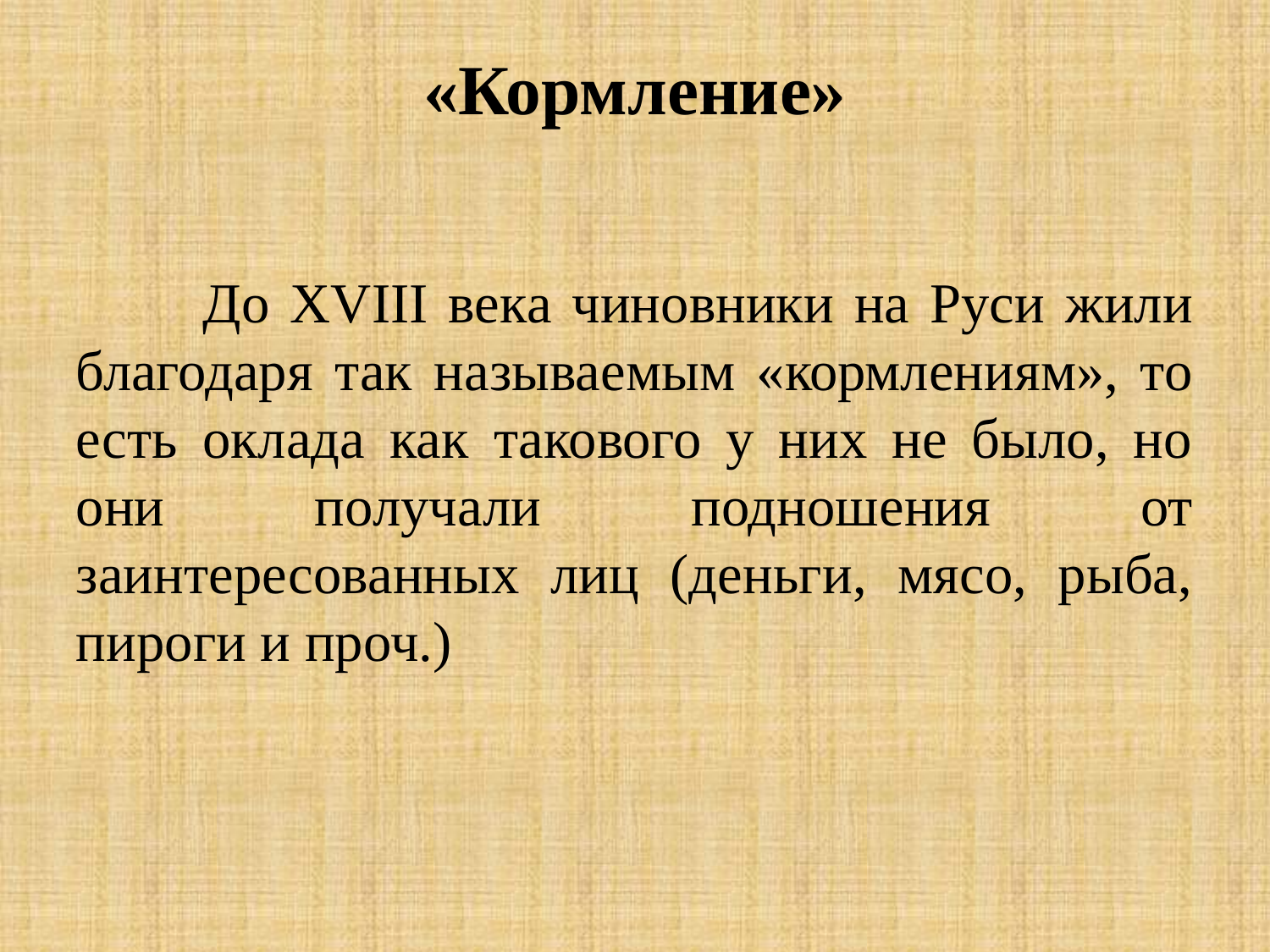

«Кормление»

	До XVIII века чиновники на Руси жили благодаря так называемым «кормлениям», то есть оклада как такового у них не было, но они получали подношения от заинтересованных лиц (деньги, мясо, рыба, пироги и проч.)